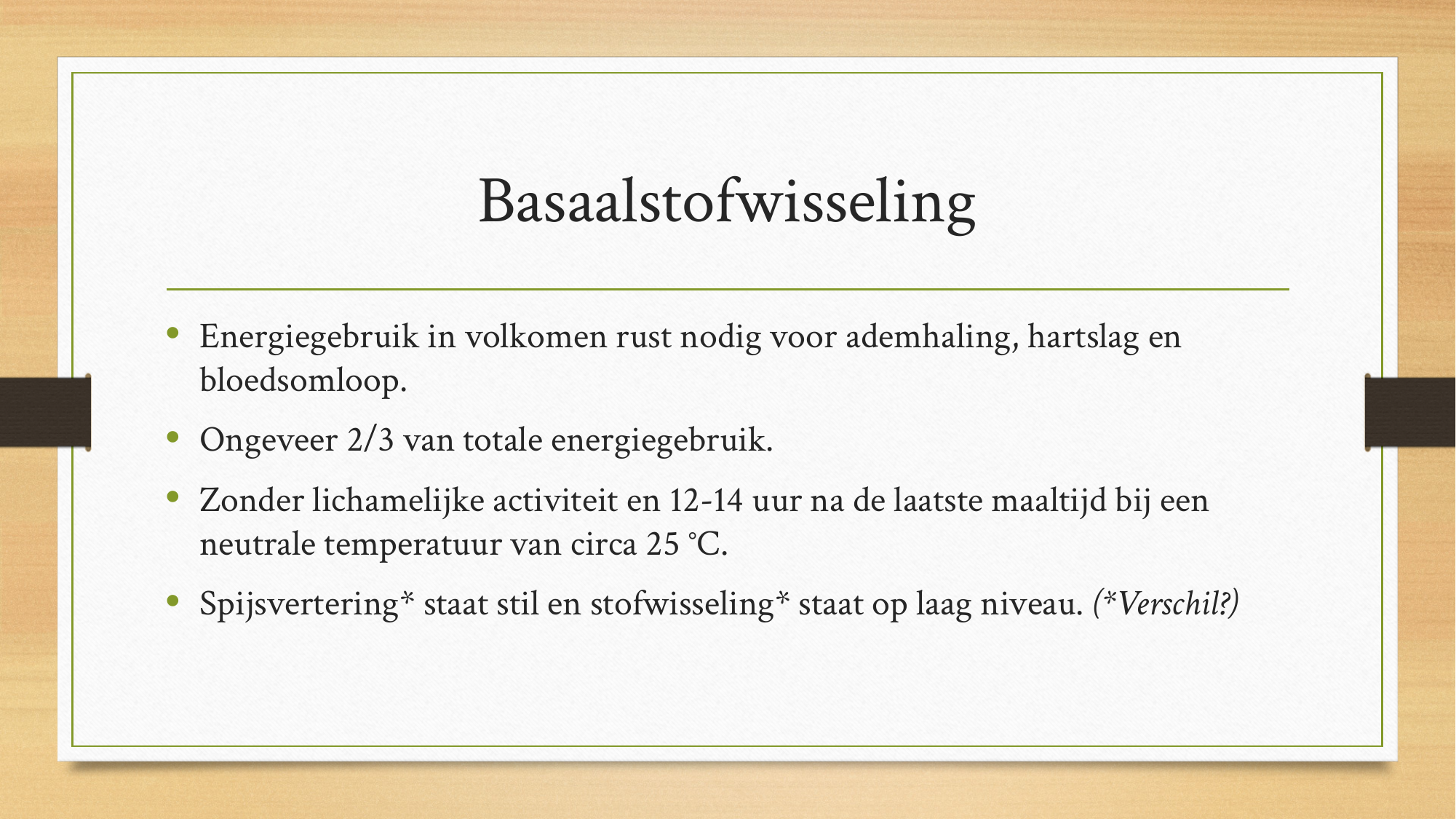

# Basaalstofwisseling
Energiegebruik in volkomen rust nodig voor ademhaling, hartslag en bloedsomloop.
Ongeveer 2/3 van totale energiegebruik.
Zonder lichamelijke activiteit en 12-14 uur na de laatste maaltijd bij een neutrale temperatuur van circa 25 °C.
Spijsvertering* staat stil en stofwisseling* staat op laag niveau. (*Verschil?)